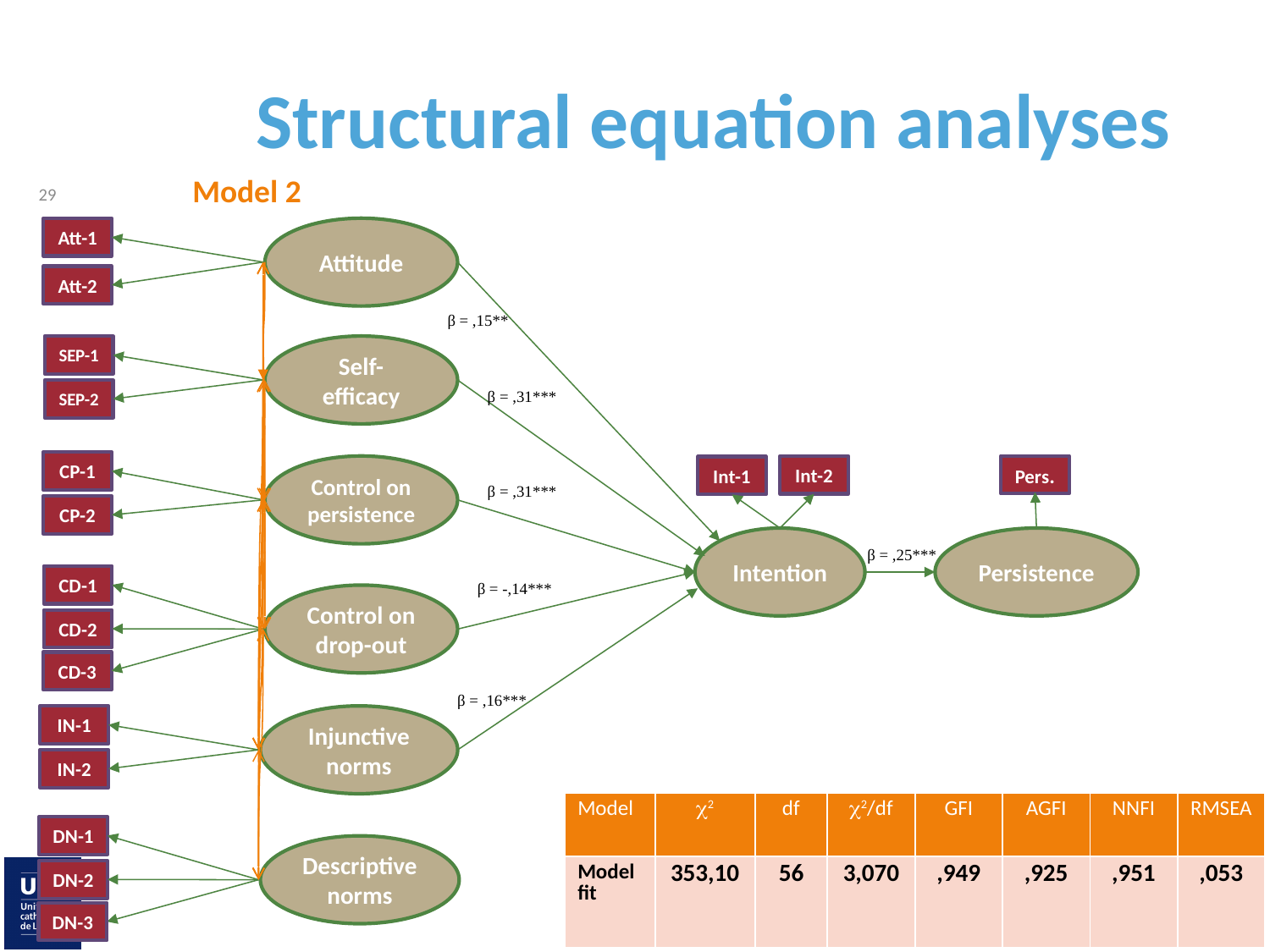

# Structural equation analyses
Model 2
29
Att-1
Attitude
Att-2
β = ,15**
SEP-1
Self- efficacy
SEP-2
β = ,31***
CP-1
Pers.
Control on persistence
Int-2
Int-1
β = ,31***
CP-2
Intention
Persistence
β = ,25***
CD-1
β = -,14***
Control on drop-out
CD-2
CD-3
β = ,16***
IN-1
Injunctive norms
IN-2
| Model | χ2 | df | χ2/df | GFI | AGFI | NNFI | RMSEA |
| --- | --- | --- | --- | --- | --- | --- | --- |
| Model fit | 353,10 | 56 | 3,070 | ,949 | ,925 | ,951 | ,053 |
DN-1
Descriptive norms
DN-2

DN-3